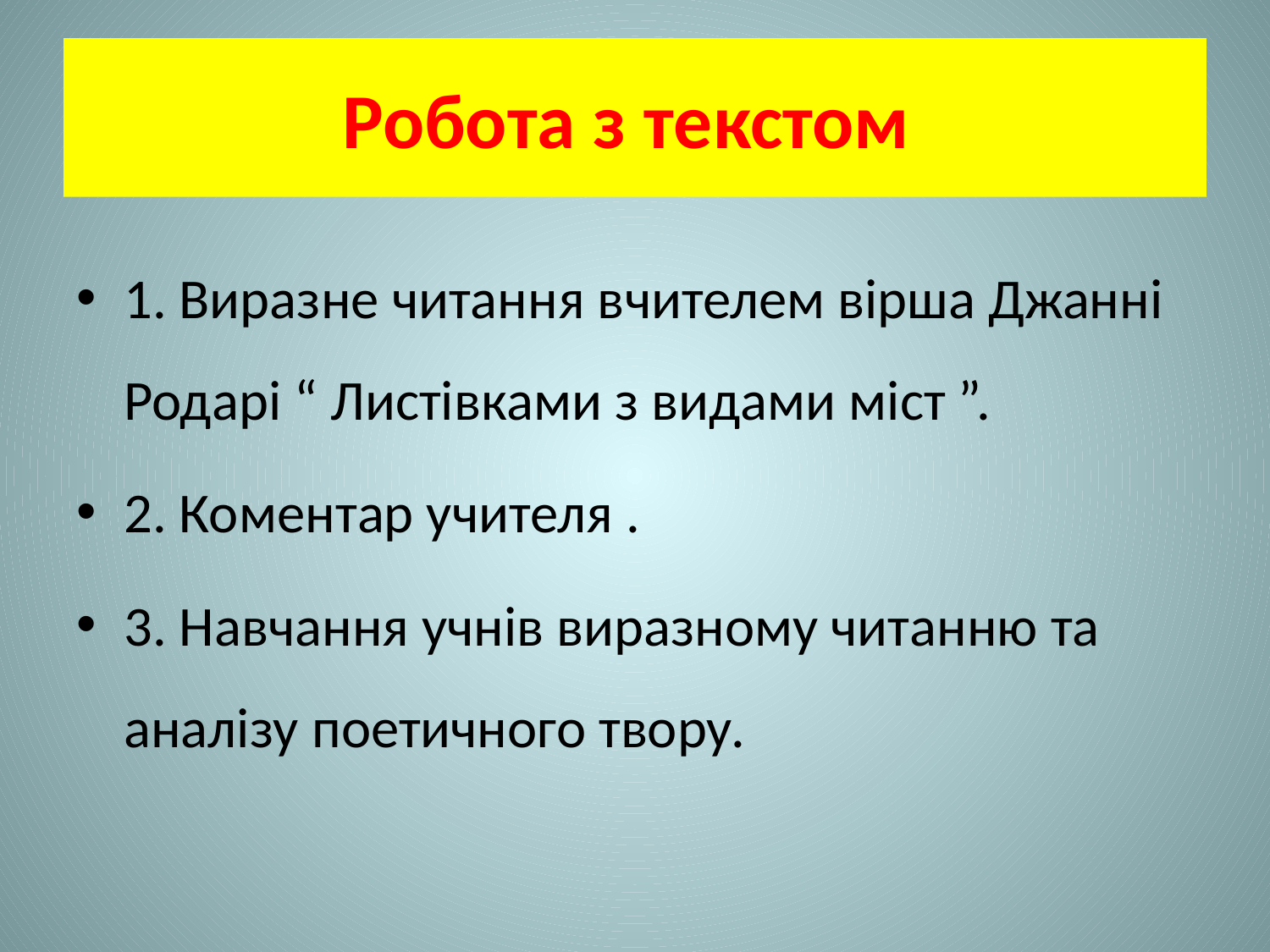

# Робота з текстом
1. Виразне читання вчителем вірша Джанні Родарі “ Листівками з видами міст ”.
2. Коментар учителя .
3. Навчання учнів виразному читанню та аналізу поетичного твору.